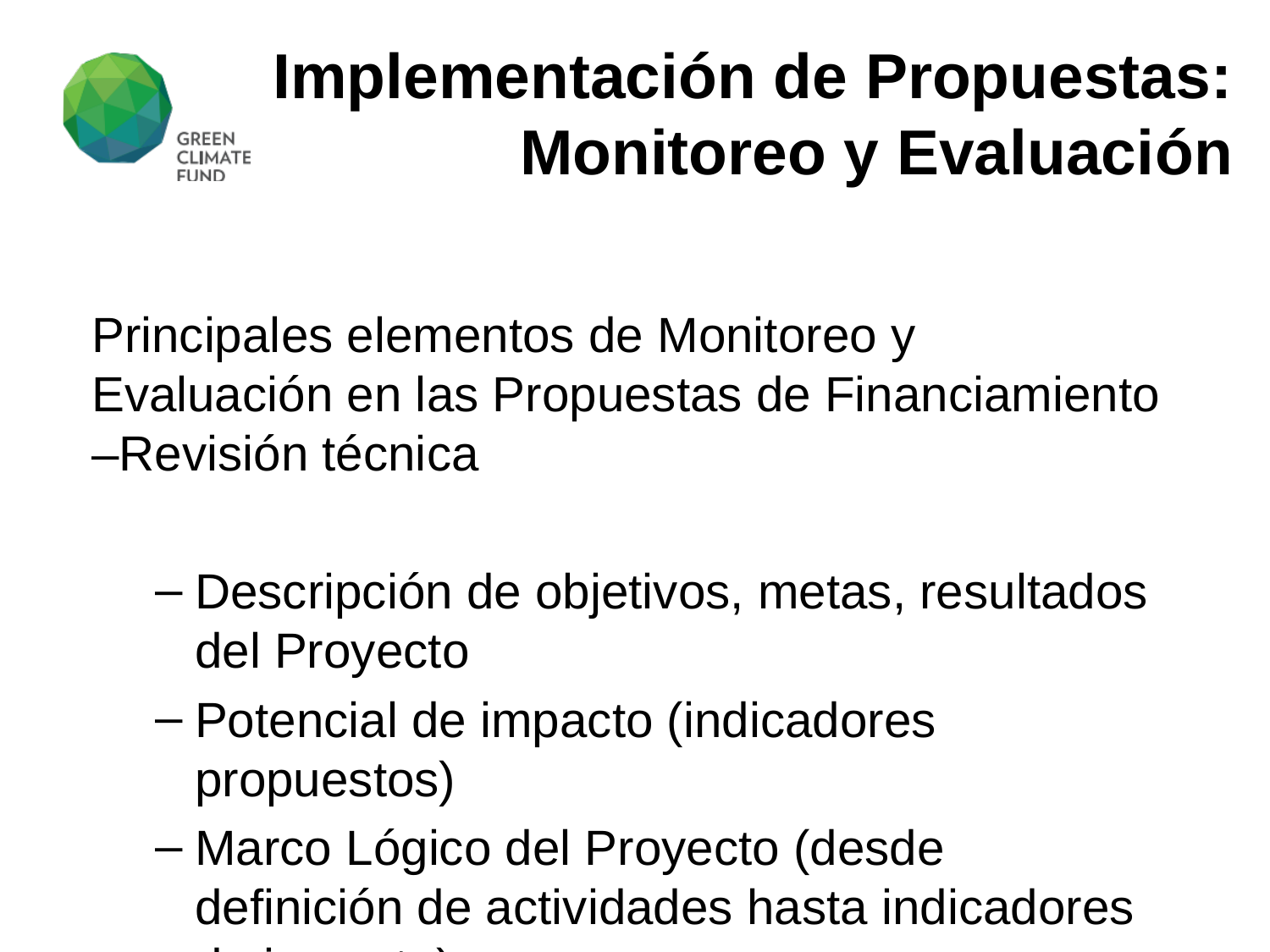

# Implementación de Propuestas: Monitoreo y Evaluación
Principales elementos de Monitoreo y Evaluación en las Propuestas de Financiamiento –Revisión técnica

Descripción de objetivos, metas, resultados del Proyecto
Potencial de impacto (indicadores propuestos)
Marco Lógico del Proyecto (desde definición de actividades hasta indicadores de impacto)
Arreglos de implementación